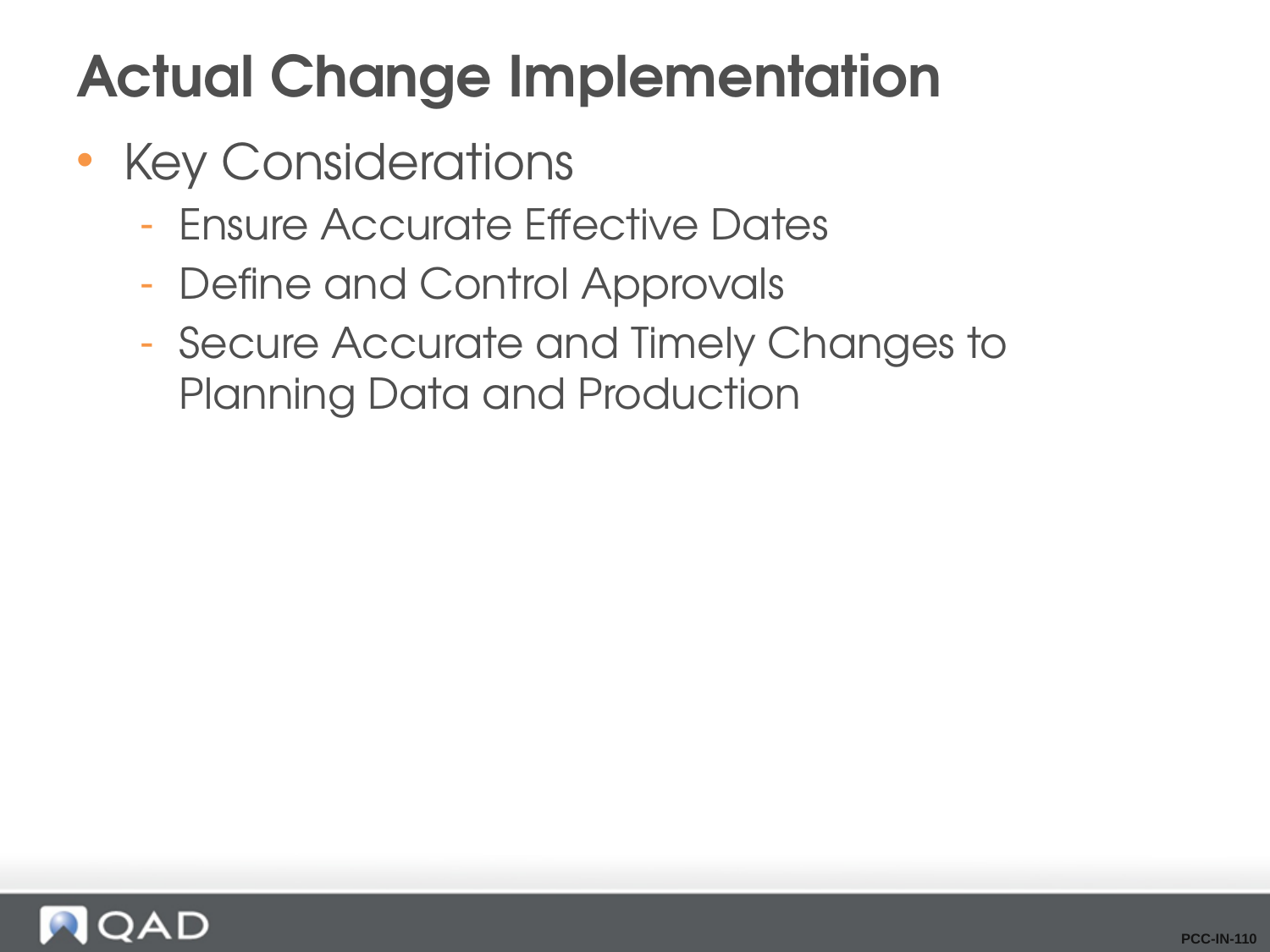

# Actual Change Implementation
Key Considerations
Ensure Accurate Effective Dates
Define and Control Approvals
Secure Accurate and Timely Changes to Planning Data and Production
PCC-IN-110